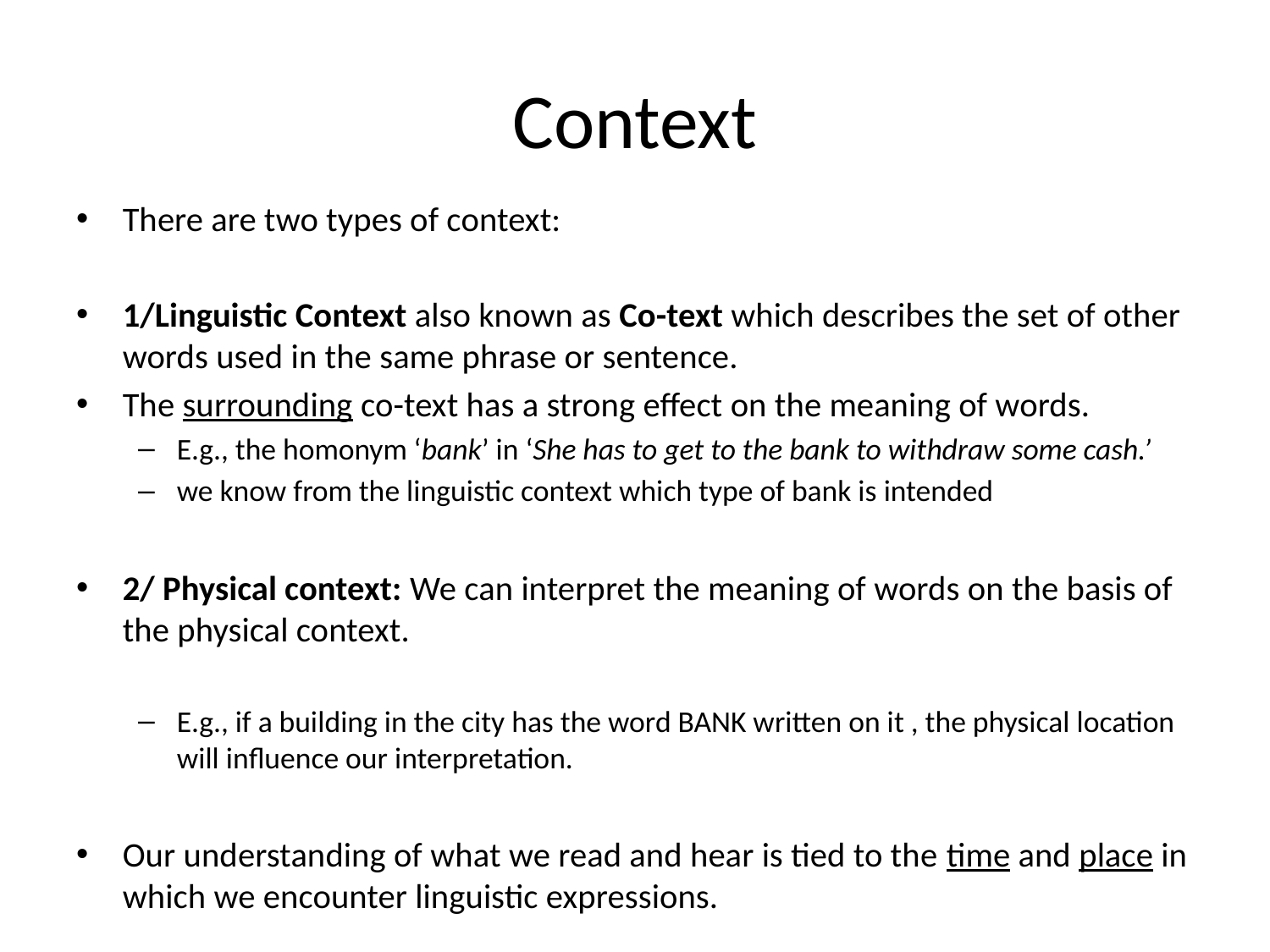

# Context
There are two types of context:

1/Linguistic Context also known as Co-text which describes the set of other words used in the same phrase or sentence.
The surrounding co-text has a strong effect on the meaning of words.
E.g., the homonym ‘bank’ in ‘She has to get to the bank to withdraw some cash.’
we know from the linguistic context which type of bank is intended

2/ Physical context: We can interpret the meaning of words on the basis of the physical context.

E.g., if a building in the city has the word BANK written on it , the physical location will influence our interpretation.

Our understanding of what we read and hear is tied to the time and place in which we encounter linguistic expressions.